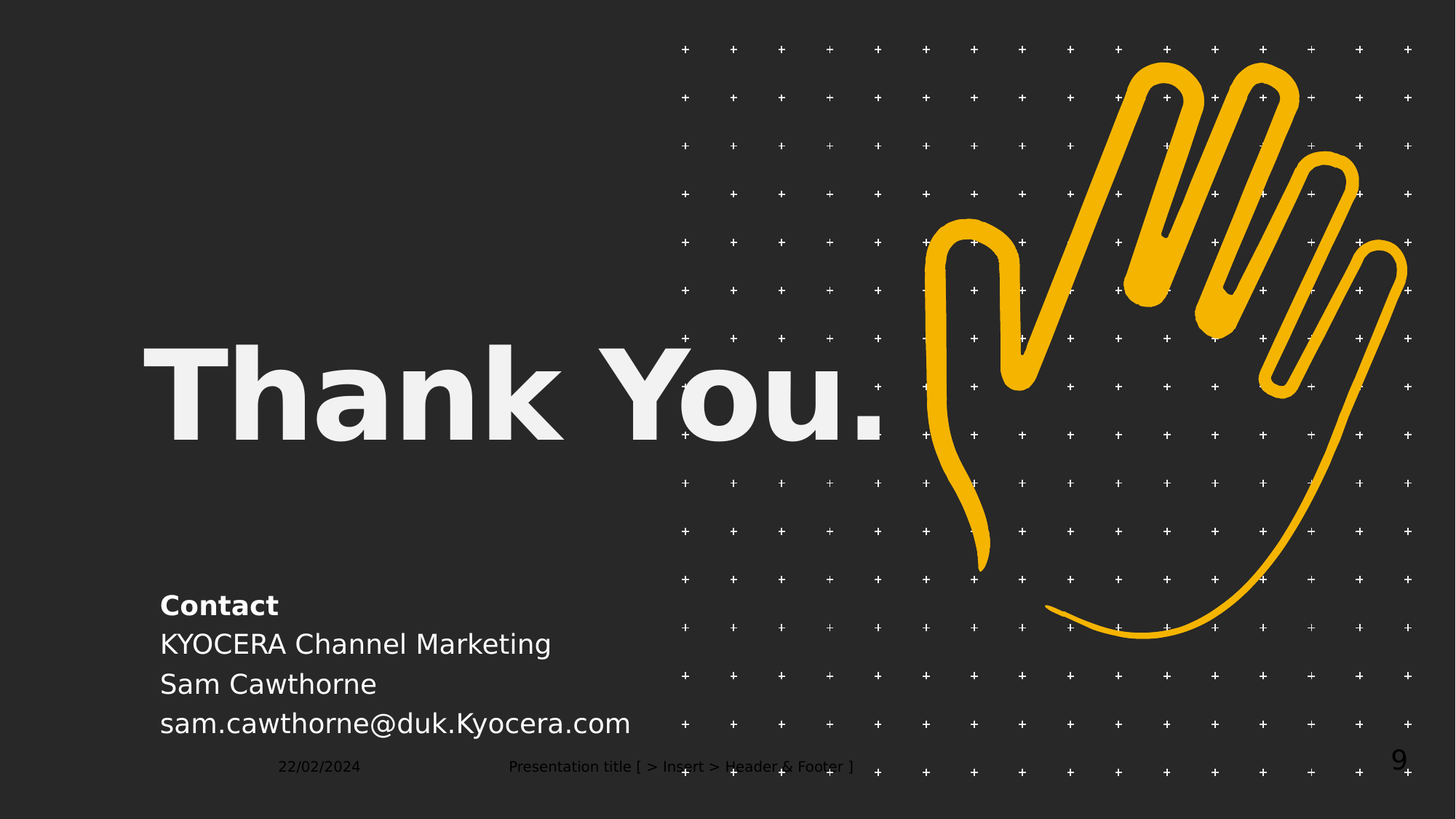

Thank You.
Contact
KYOCERA Channel Marketing
Sam Cawthorne
sam.cawthorne@duk.Kyocera.com

9
22/02/2024
Presentation title [ > Insert > Header & Footer ]